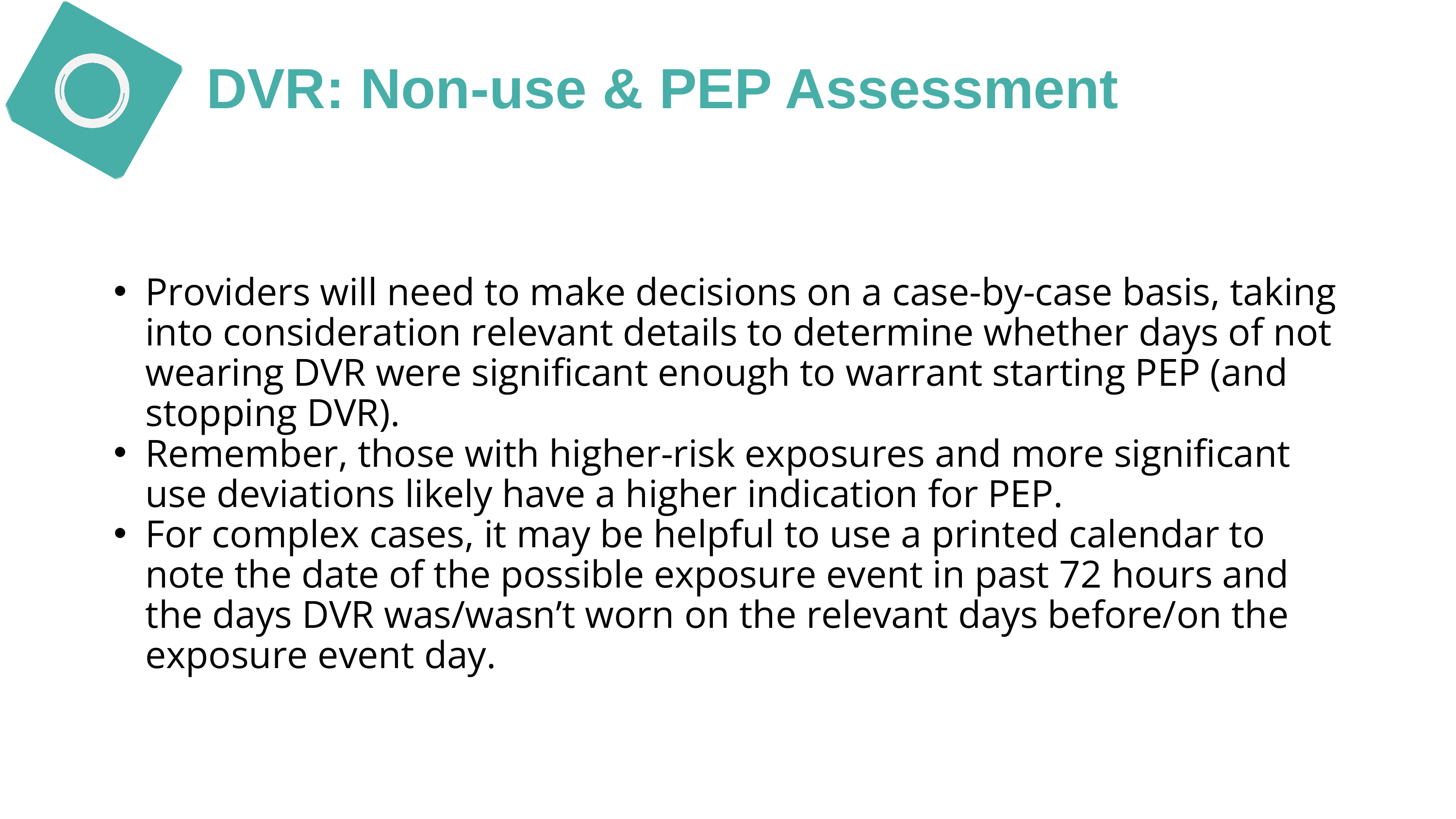

DVR: Non-use & PEP Assessment
Providers will need to make decisions on a case-by-case basis, taking into consideration relevant details to determine whether days of not wearing DVR were significant enough to warrant starting PEP (and stopping DVR).
Remember, those with higher-risk exposures and more significant use deviations likely have a higher indication for PEP.
For complex cases, it may be helpful to use a printed calendar to note the date of the possible exposure event in past 72 hours and the days DVR was/wasn’t worn on the relevant days before/on the exposure event day.